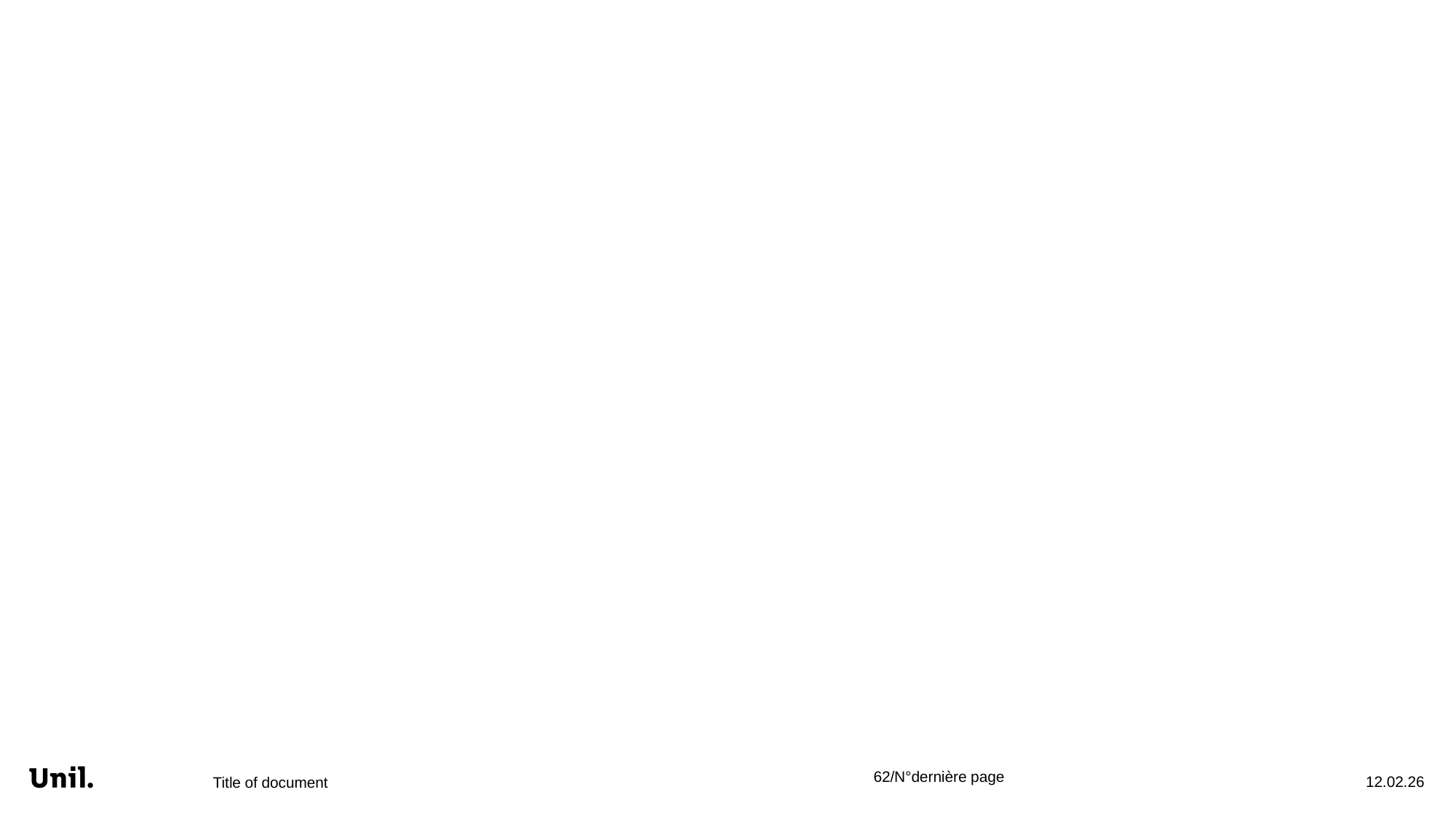

#

Title of document
12.02.26
62/N°dernière page